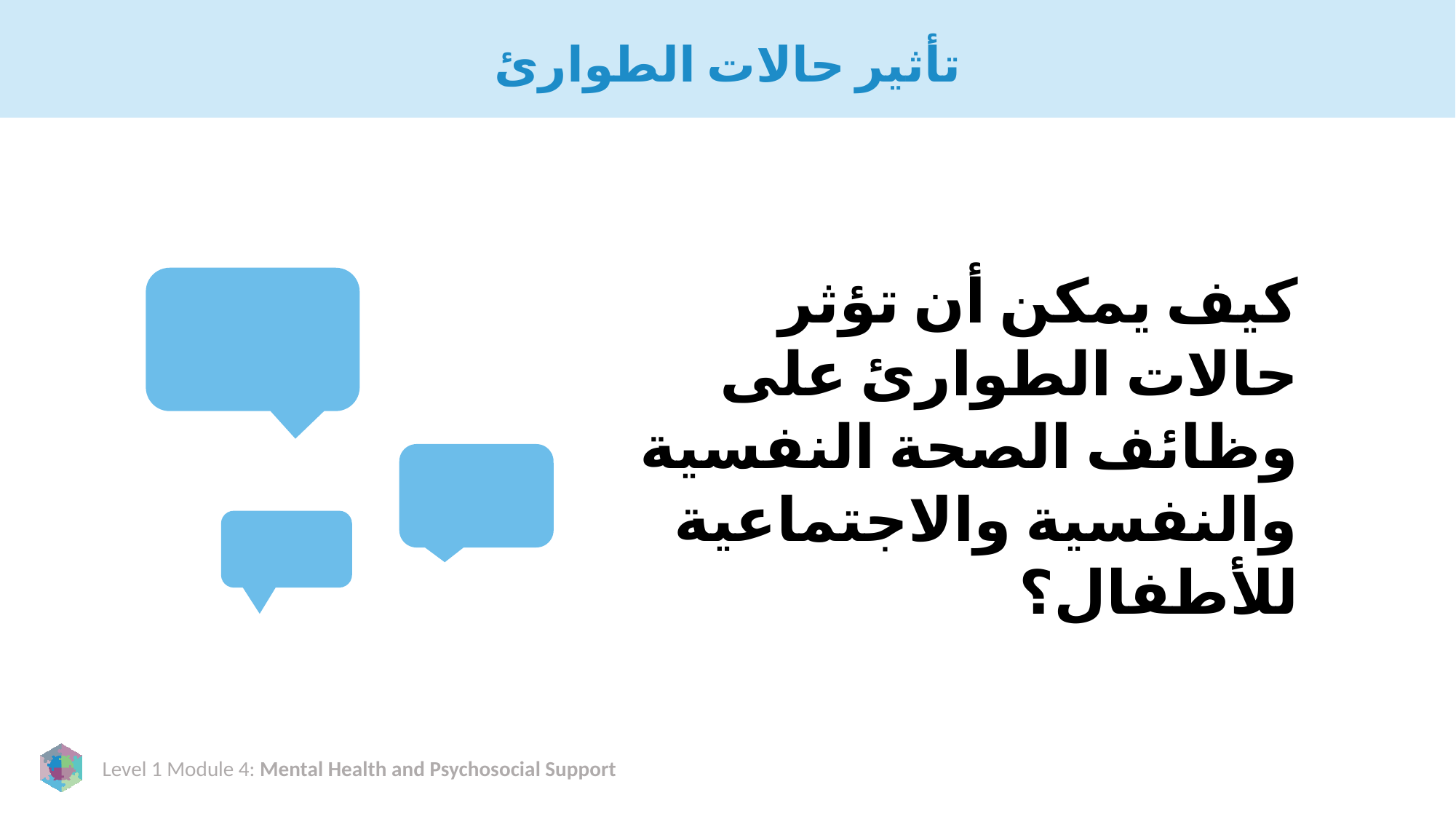

# تأثير حالات الطوارئ
كيف يمكن أن تؤثر حالات الطوارئ على وظائف الصحة النفسية والنفسية والاجتماعية للأطفال؟